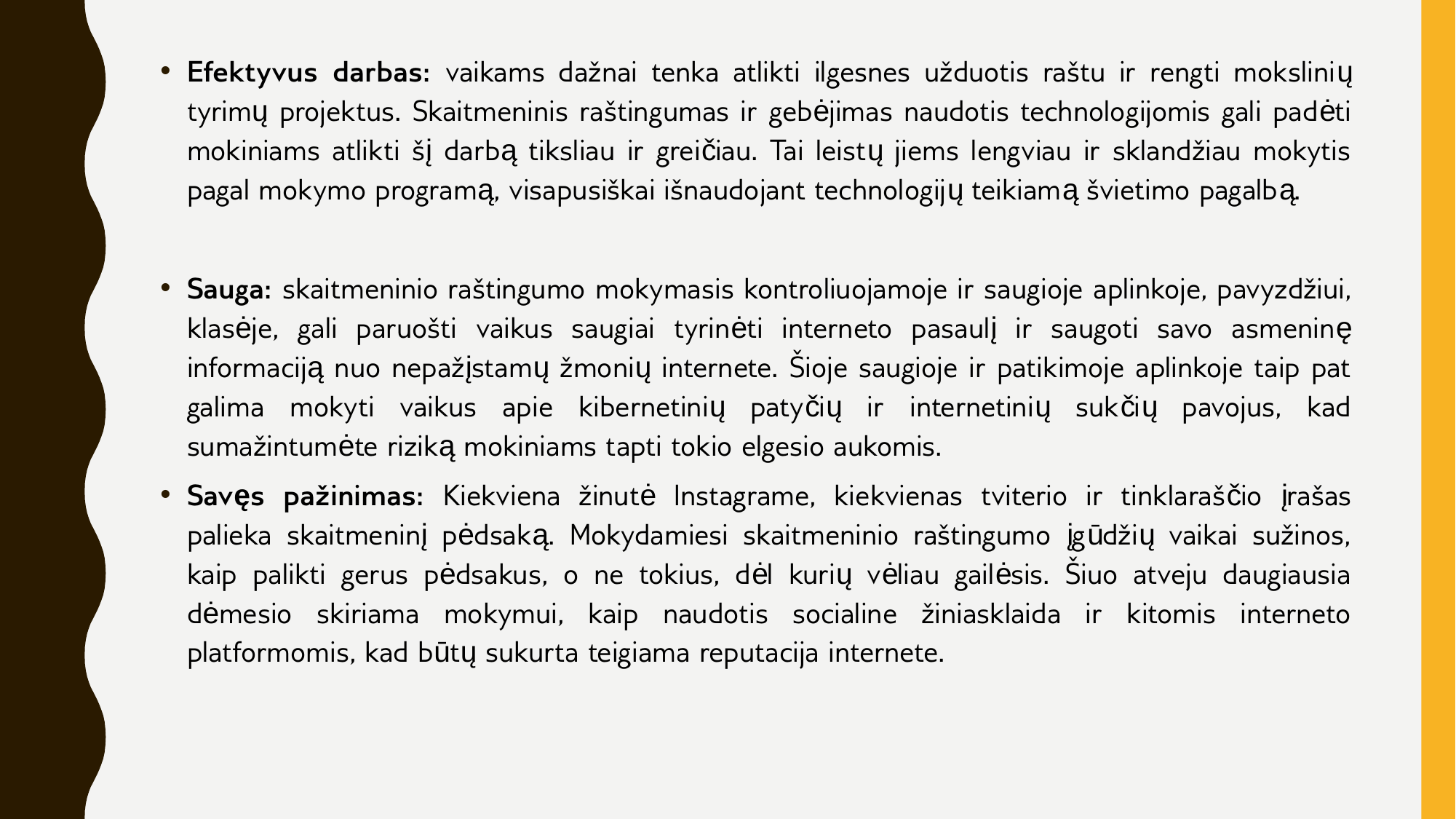

Efektyvus darbas: vaikams dažnai tenka atlikti ilgesnes užduotis raštu ir rengti mokslinių tyrimų projektus. Skaitmeninis raštingumas ir gebėjimas naudotis technologijomis gali padėti mokiniams atlikti šį darbą tiksliau ir greičiau. Tai leistų jiems lengviau ir sklandžiau mokytis pagal mokymo programą, visapusiškai išnaudojant technologijų teikiamą švietimo pagalbą.

Sauga: skaitmeninio raštingumo mokymasis kontroliuojamoje ir saugioje aplinkoje, pavyzdžiui, klasėje, gali paruošti vaikus saugiai tyrinėti interneto pasaulį ir saugoti savo asmeninę informaciją nuo nepažįstamų žmonių internete. Šioje saugioje ir patikimoje aplinkoje taip pat galima mokyti vaikus apie kibernetinių patyčių ir internetinių sukčių pavojus, kad sumažintumėte riziką mokiniams tapti tokio elgesio aukomis.
Savęs pažinimas: Kiekviena žinutė Instagrame, kiekvienas tviterio ir tinklaraščio įrašas palieka skaitmeninį pėdsaką. Mokydamiesi skaitmeninio raštingumo įgūdžių vaikai sužinos, kaip palikti gerus pėdsakus, o ne tokius, dėl kurių vėliau gailėsis. Šiuo atveju daugiausia dėmesio skiriama mokymui, kaip naudotis socialine žiniasklaida ir kitomis interneto platformomis, kad būtų sukurta teigiama reputacija internete.